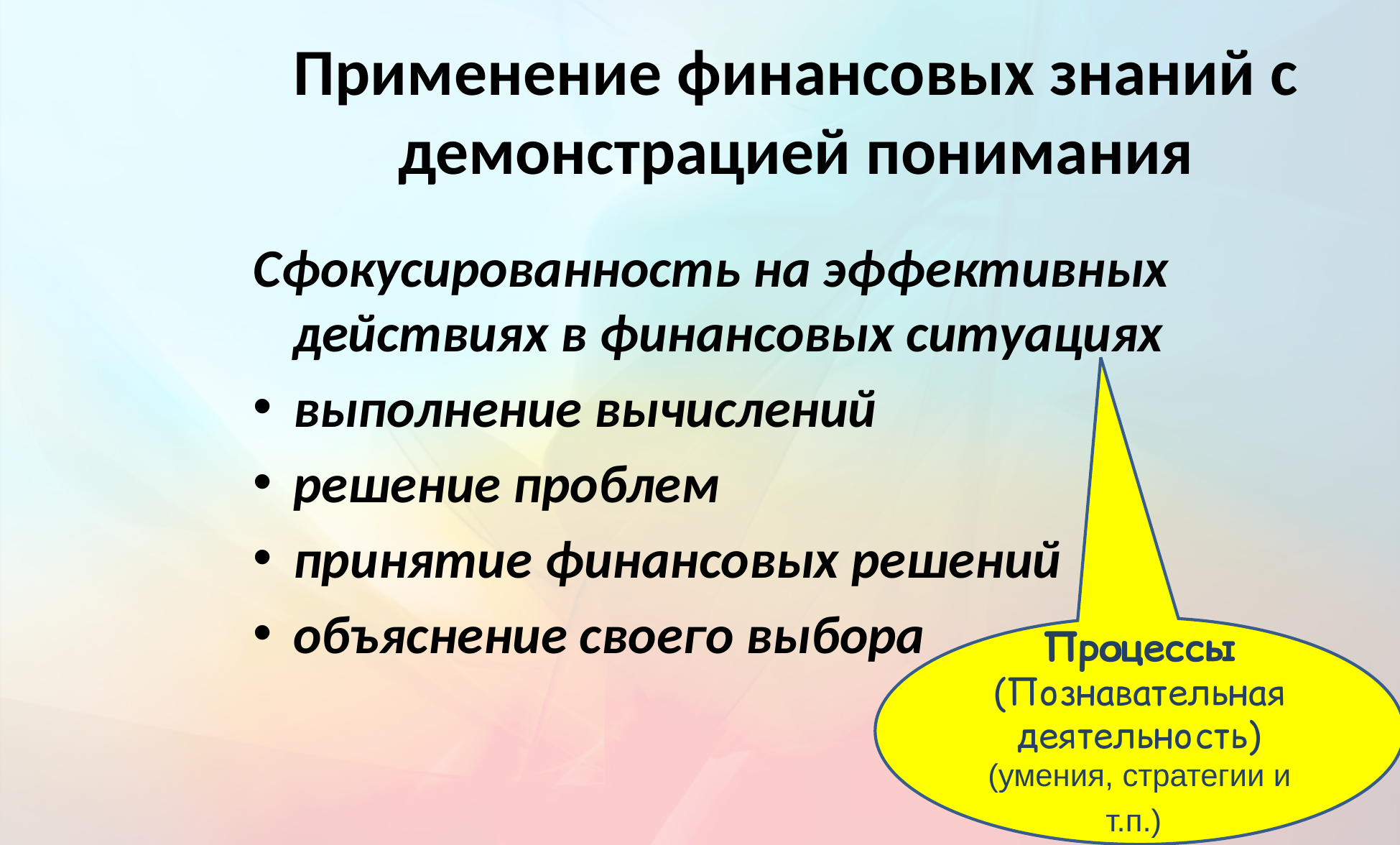

Применение финансовых знаний с демонстрацией понимания
Сфокусированность на эффективных действиях в финансовых ситуациях
выполнение вычислений
решение проблем
принятие финансовых решений
объяснение своего выбора

Процессы
(Познавательная деятельность)
(умения, стратегии и т.п.)